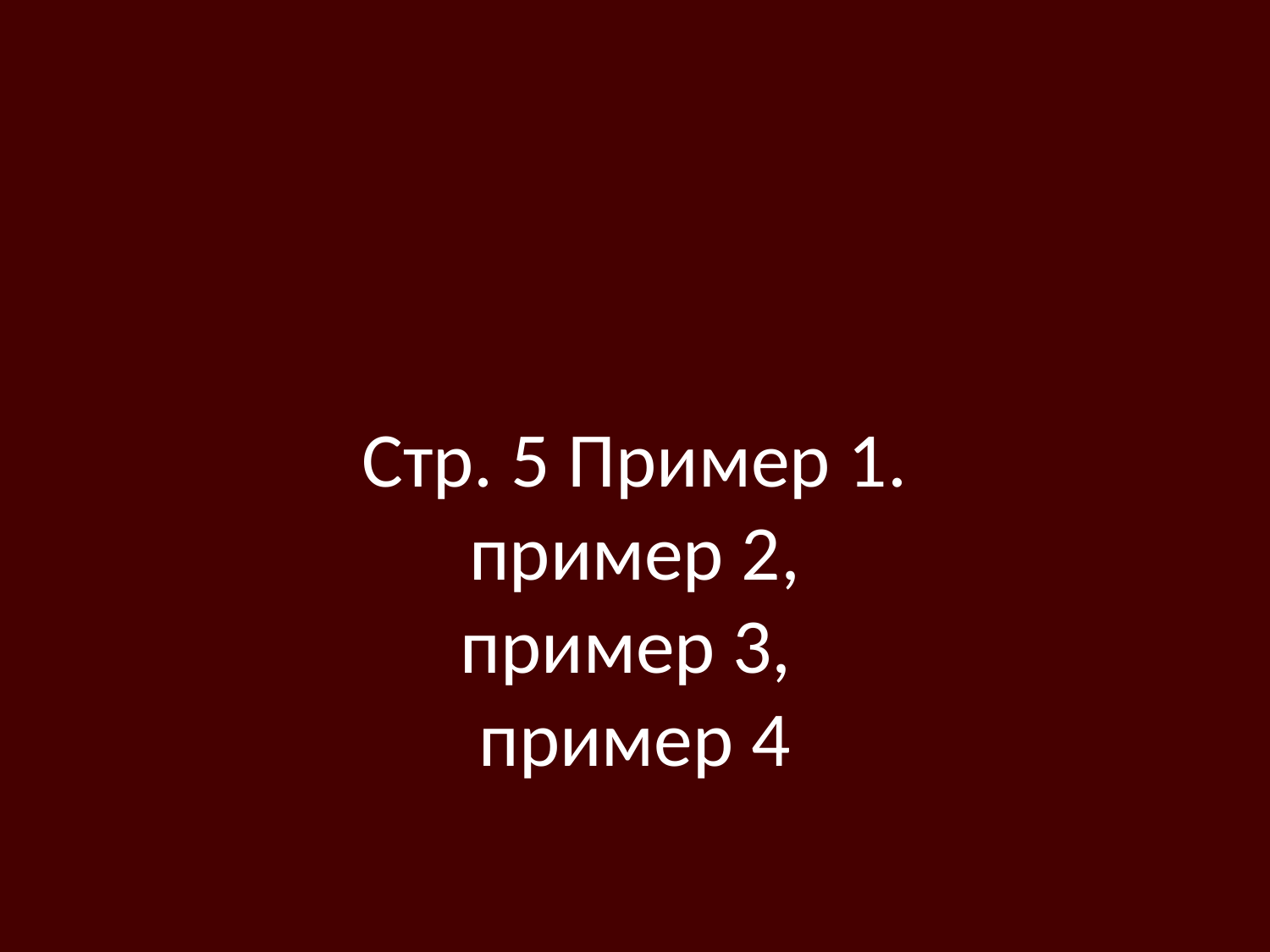

# Стр. 5 Пример 1. пример 2, пример 3, пример 4